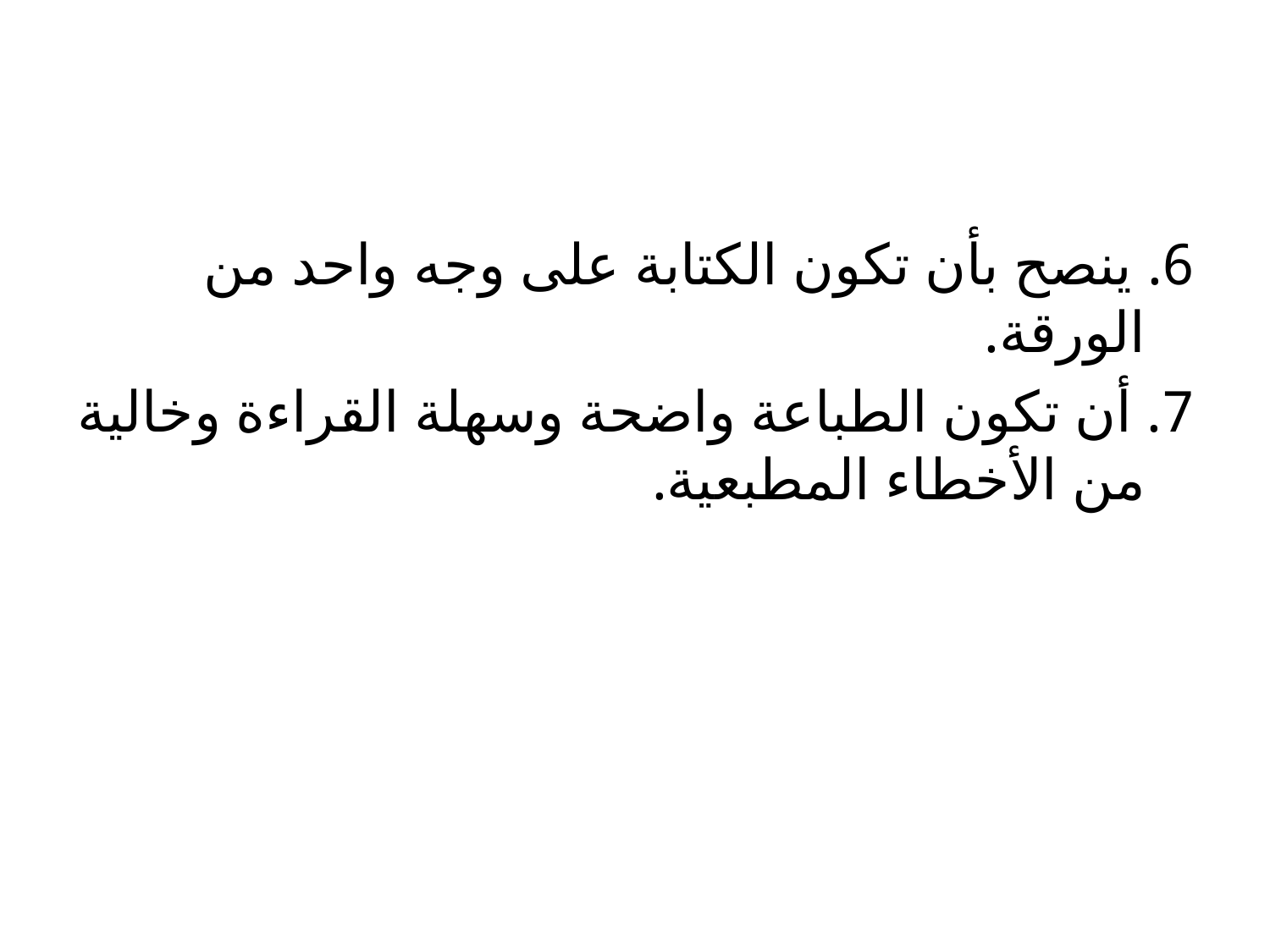

6. ينصح بأن تكون الكتابة على وجه واحد من الورقة.
7. أن تكون الطباعة واضحة وسهلة القراءة وخالية من الأخطاء المطبعية.